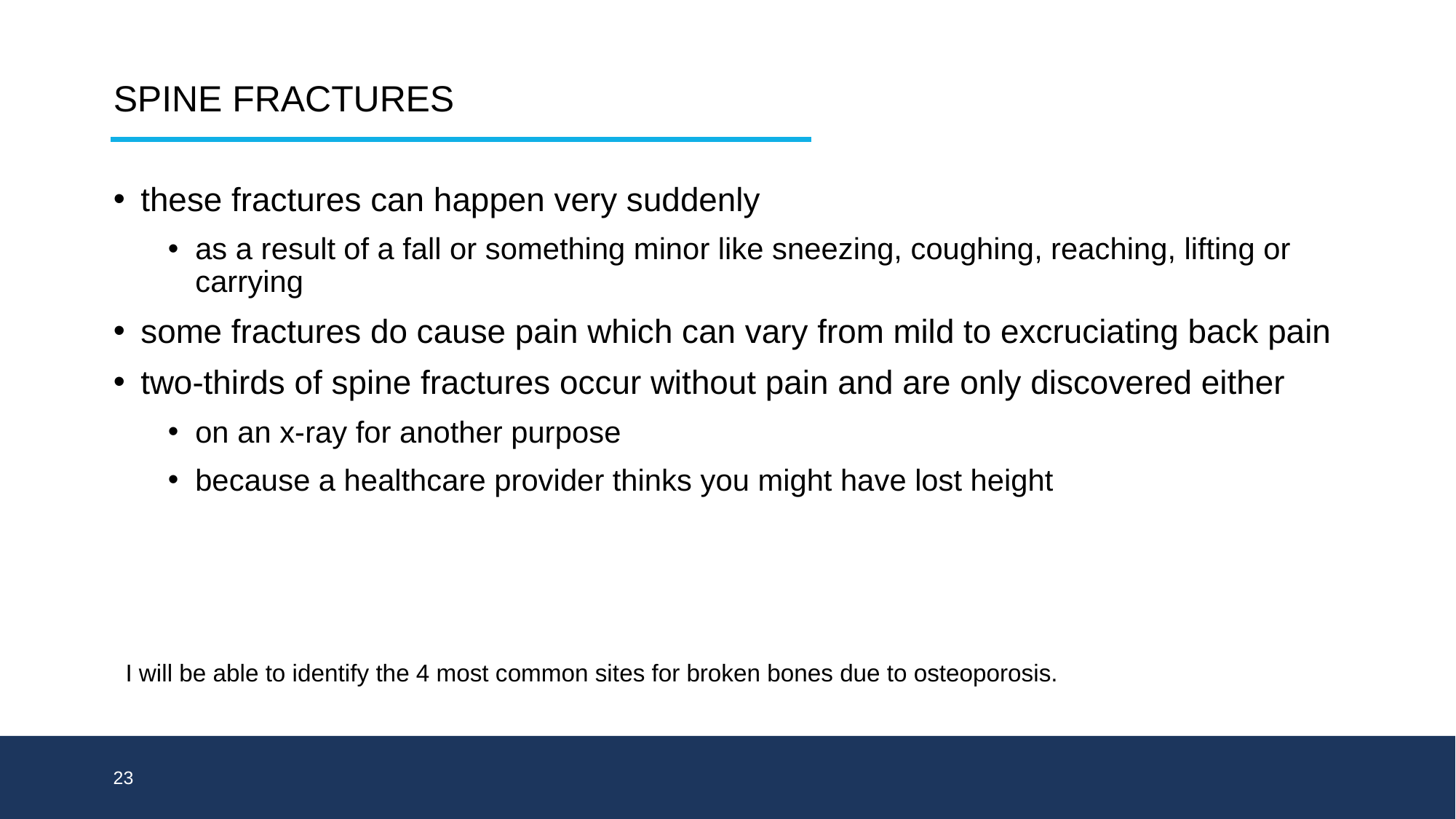

# Spine Fractures
these fractures can happen very suddenly
as a result of a fall or something minor like sneezing, coughing, reaching, lifting or carrying
some fractures do cause pain which can vary from mild to excruciating back pain
two-thirds of spine fractures occur without pain and are only discovered either
on an x-ray for another purpose
because a healthcare provider thinks you might have lost height

I will be able to identify the 4 most common sites for broken bones due to osteoporosis.